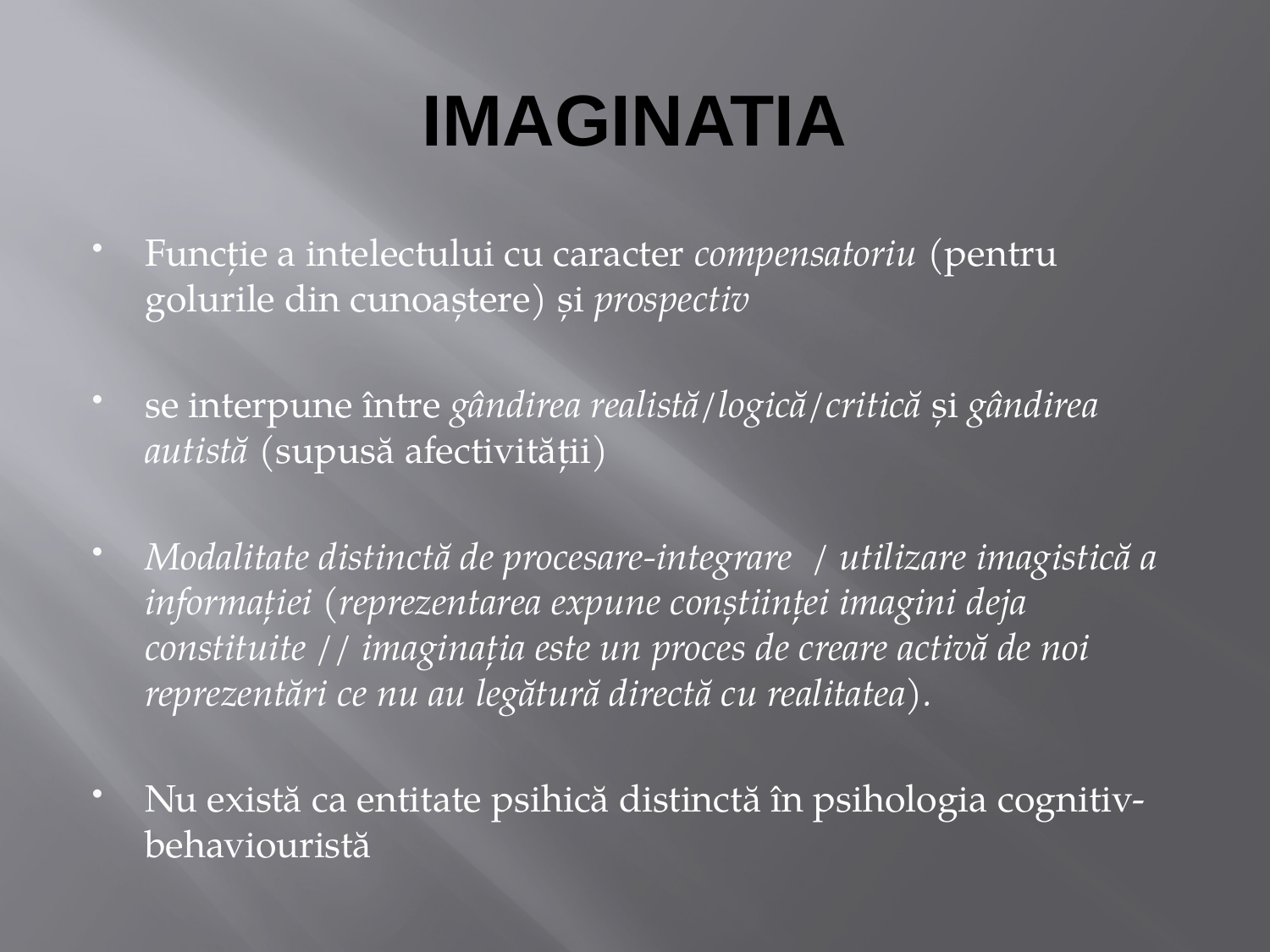

# IMAGINATIA
Funcţie a intelectului cu caracter compensatoriu (pentru golurile din cunoaştere) şi prospectiv

se interpune între gândirea realistă/logică/critică şi gândirea autistă (supusă afectivităţii)

Modalitate distinctă de procesare-integrare  / utilizare imagistică a informaţiei (reprezentarea expune conştiinţei imagini deja constituite // imaginaţia este un proces de creare activă de noi reprezentări ce nu au legătură directă cu realitatea).

Nu există ca entitate psihică distinctă în psihologia cognitiv-behaviouristă